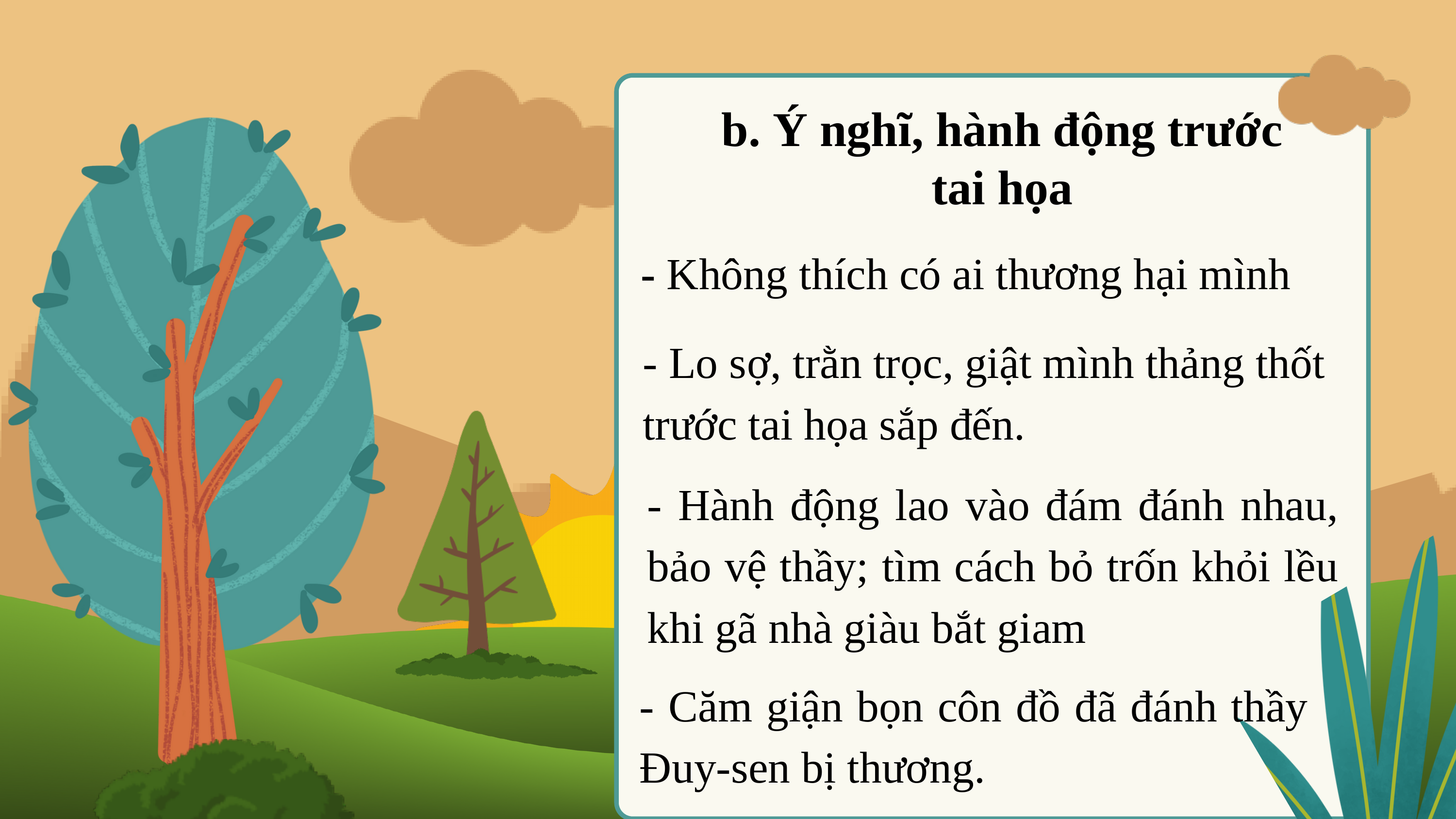

b. Ý nghĩ, hành động trước tai họa

- Không thích có ai thương hại mình
- Lo sợ, trằn trọc, giật mình thảng thốt trước tai họa sắp đến.

- Hành động lao vào đám đánh nhau, bảo vệ thầy; tìm cách bỏ trốn khỏi lều khi gã nhà giàu bắt giam

- Căm giận bọn côn đồ đã đánh thầy Đuy-sen bị thương.